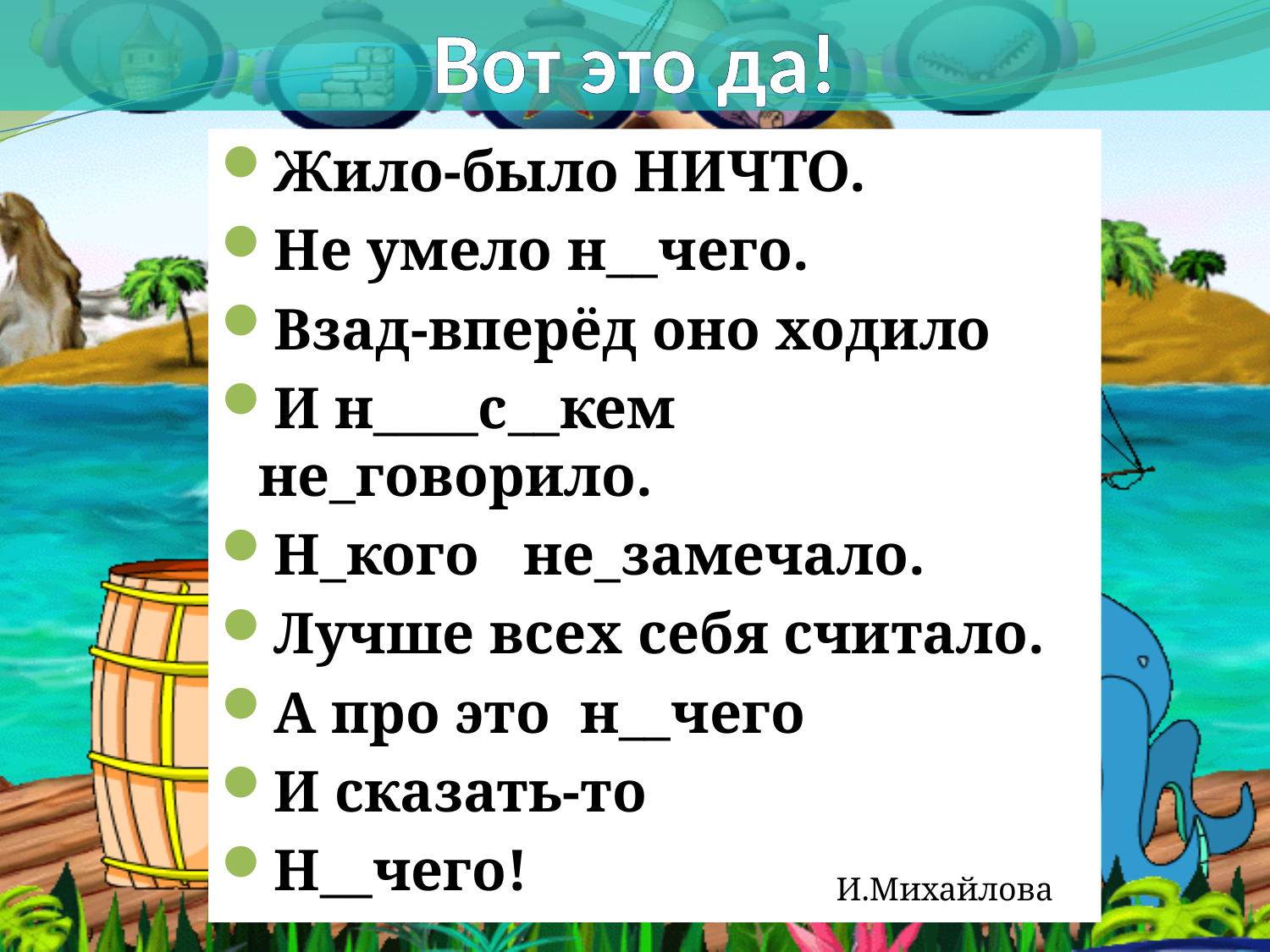

# Вот это да!
Жило-было НИЧТО.
Не умело н__чего.
Взад-вперёд оно ходило
И н____с__кем  не_говорило.
Н_кого   не_замечало.
Лучше всех себя считало.
А про это  н__чего
И сказать-то
Н__чего!
И.Михайлова